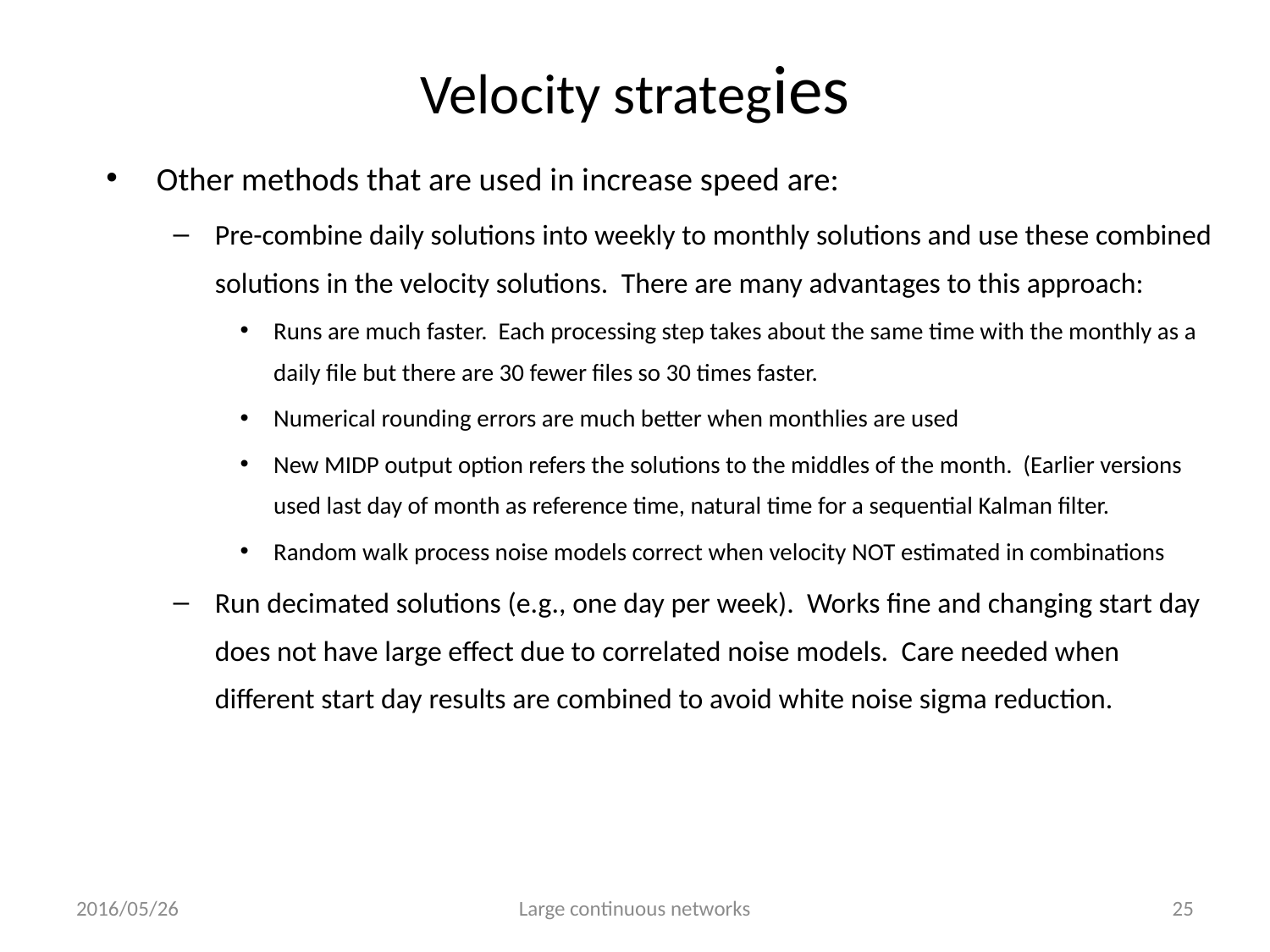

# Velocity strategies
Other methods that are used in increase speed are:
Pre-combine daily solutions into weekly to monthly solutions and use these combined solutions in the velocity solutions.  There are many advantages to this approach:
Runs are much faster.  Each processing step takes about the same time with the monthly as a daily file but there are 30 fewer files so 30 times faster.
Numerical rounding errors are much better when monthlies are used
New MIDP output option refers the solutions to the middles of the month.  (Earlier versions used last day of month as reference time, natural time for a sequential Kalman filter.
Random walk process noise models correct when velocity NOT estimated in combinations
Run decimated solutions (e.g., one day per week).  Works fine and changing start day does not have large effect due to correlated noise models.  Care needed when different start day results are combined to avoid white noise sigma reduction.

2016/05/26
Large continuous networks
25